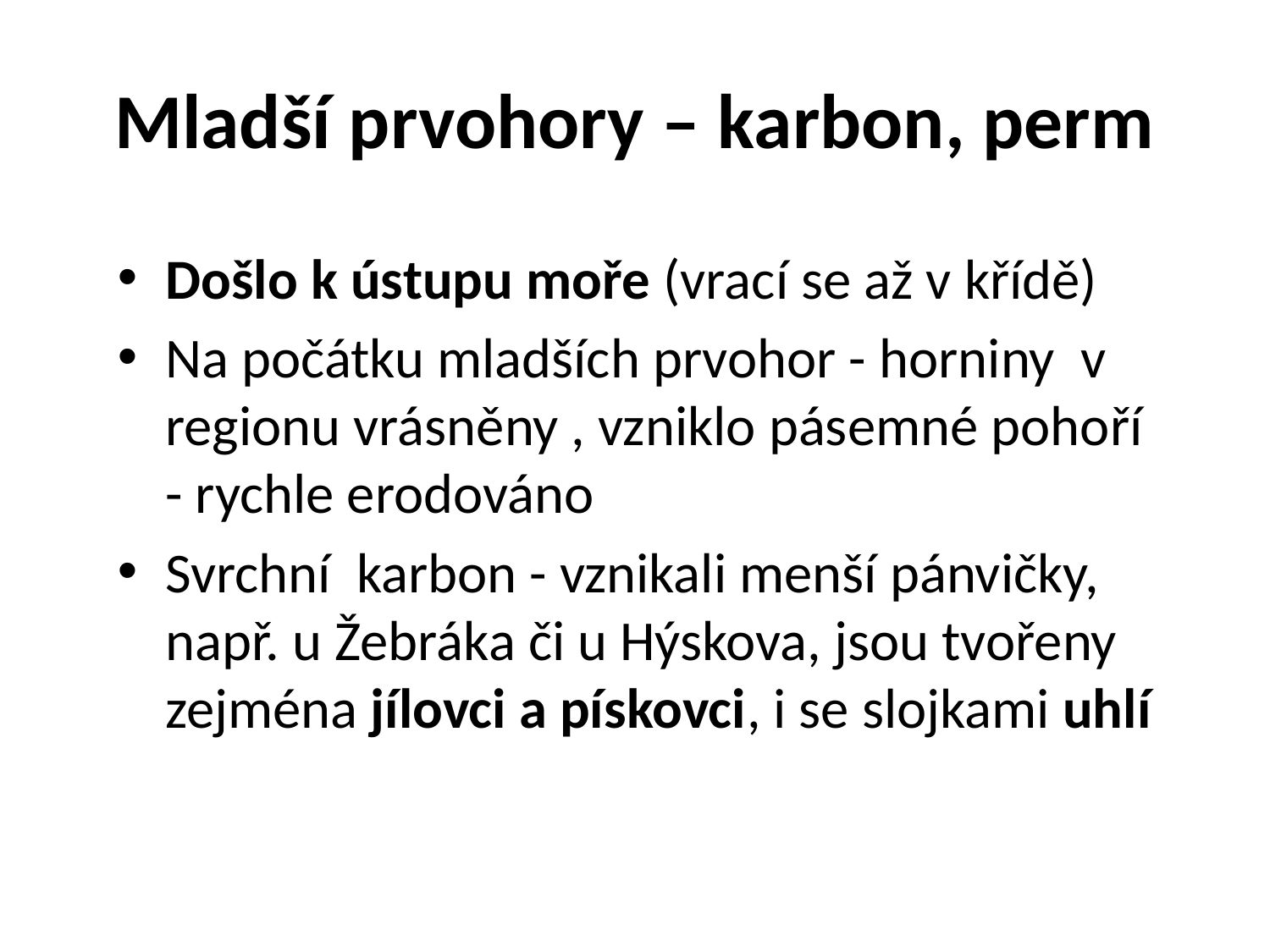

# Mladší prvohory – karbon, perm
Došlo k ústupu moře (vrací se až v křídě)
Na počátku mladších prvohor - horniny  v regionu vrásněny , vzniklo pásemné pohoří - rychle erodováno
Svrchní  karbon - vznikali menší pánvičky, např. u Žebráka či u Hýskova, jsou tvořeny zejména jílovci a pískovci, i se slojkami uhlí